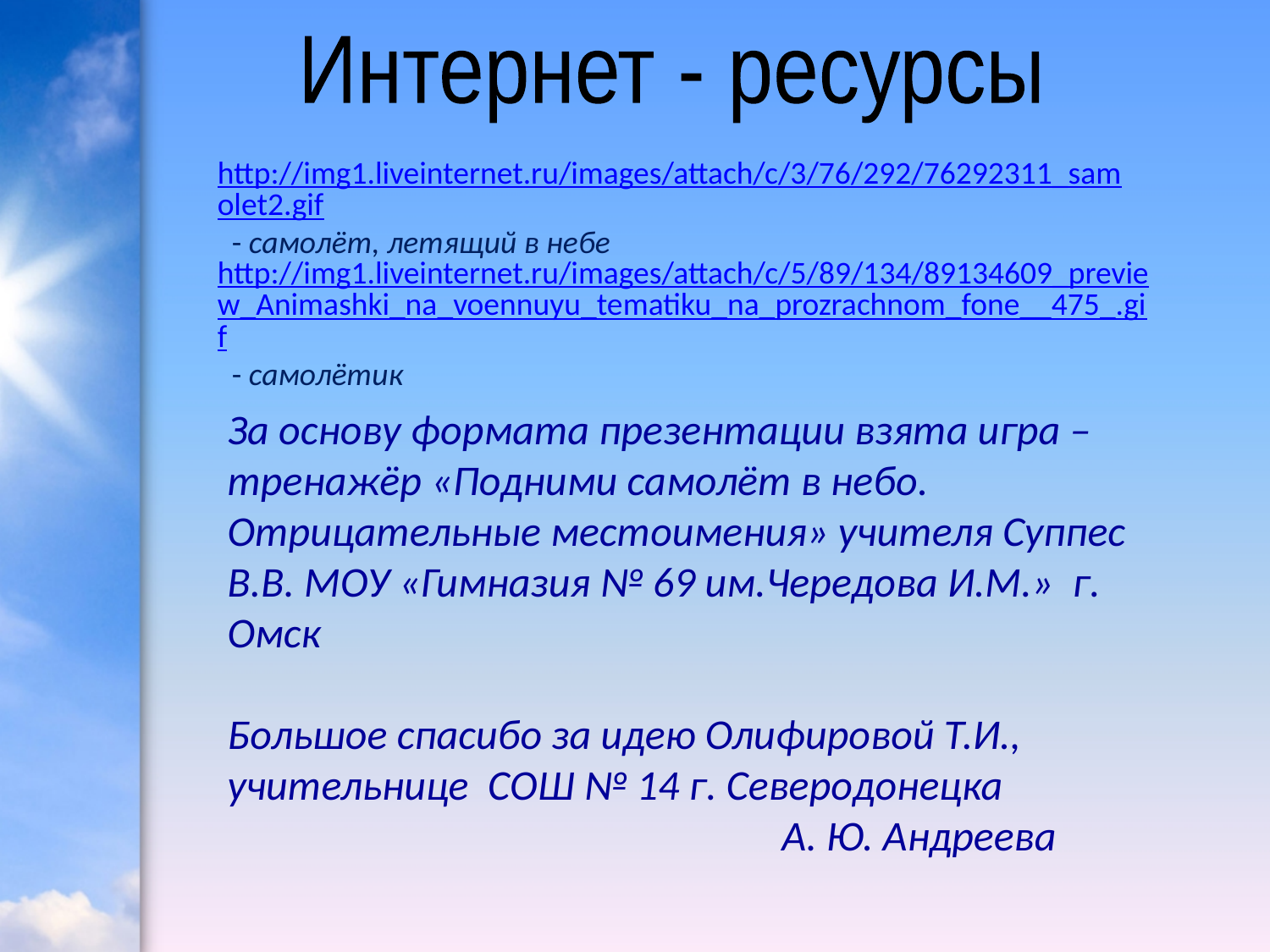

Интернет - ресурсы
http://img1.liveinternet.ru/images/attach/c/3/76/292/76292311_samolet2.gif  - самолёт, летящий в небе
http://img1.liveinternet.ru/images/attach/c/5/89/134/89134609_preview_Animashki_na_voennuyu_tematiku_na_prozrachnom_fone__475_.gif  - самолётик
За основу формата презентации взята игра – тренажёр «Подними самолёт в небо. Отрицательные местоимения» учителя Суппес В.В. МОУ «Гимназия № 69 им.Чередова И.М.»  г. Омск

Большое спасибо за идею Олифировой Т.И., учительнице  СОШ № 14 г. Северодонецка
                                              А. Ю. Андреева